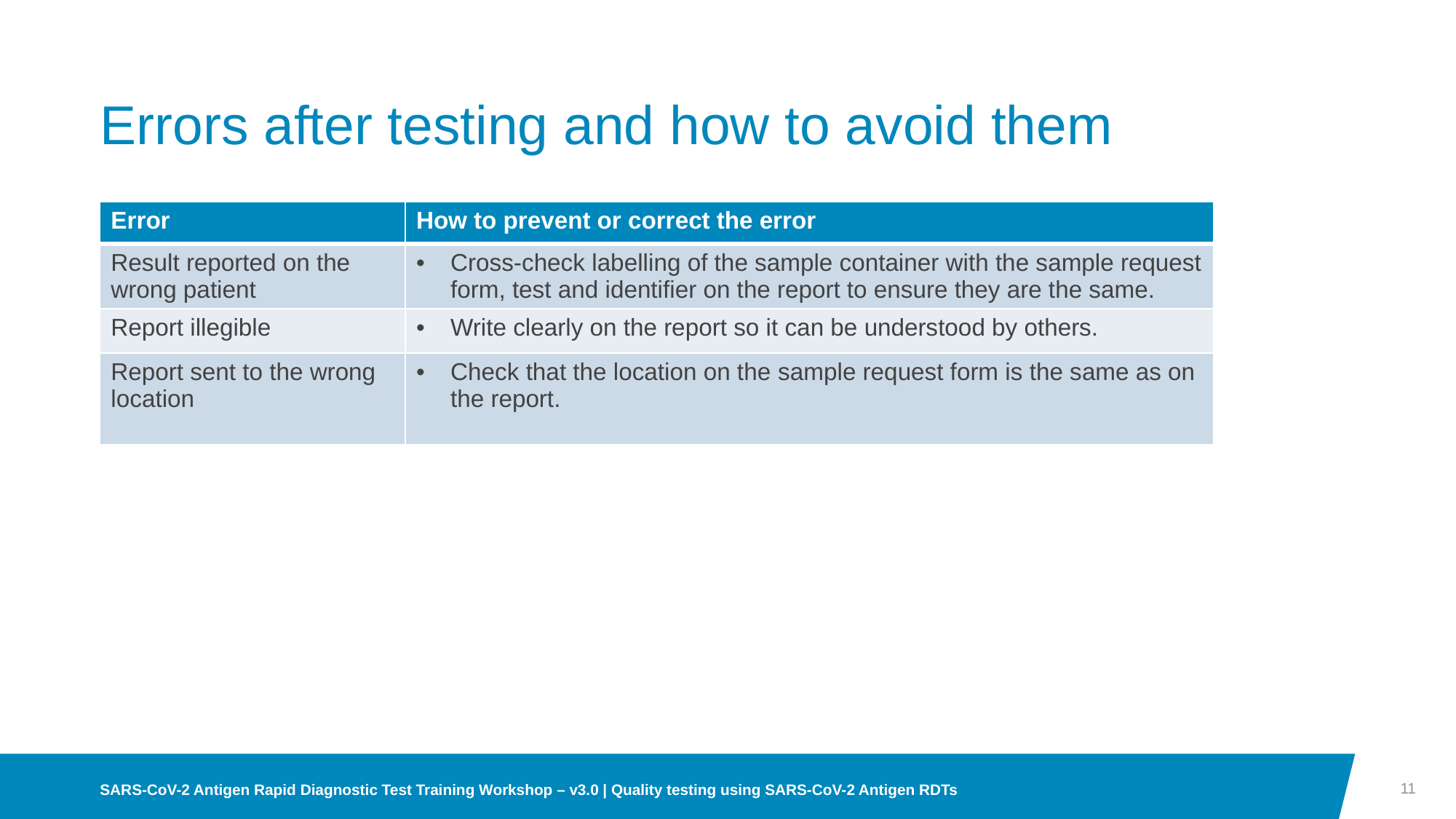

# Errors after testing and how to avoid them
| Error | How to prevent or correct the error |
| --- | --- |
| Result reported on the wrong patient | Cross-check labelling of the sample container with the sample request form, test and identifier on the report to ensure they are the same. |
| Report illegible | Write clearly on the report so it can be understood by others. |
| Report sent to the wrong location | Check that the location on the sample request form is the same as on the report. |
11
SARS-CoV-2 Antigen Rapid Diagnostic Test Training Workshop – v3.0 | Quality testing using SARS-CoV-2 Antigen RDTs